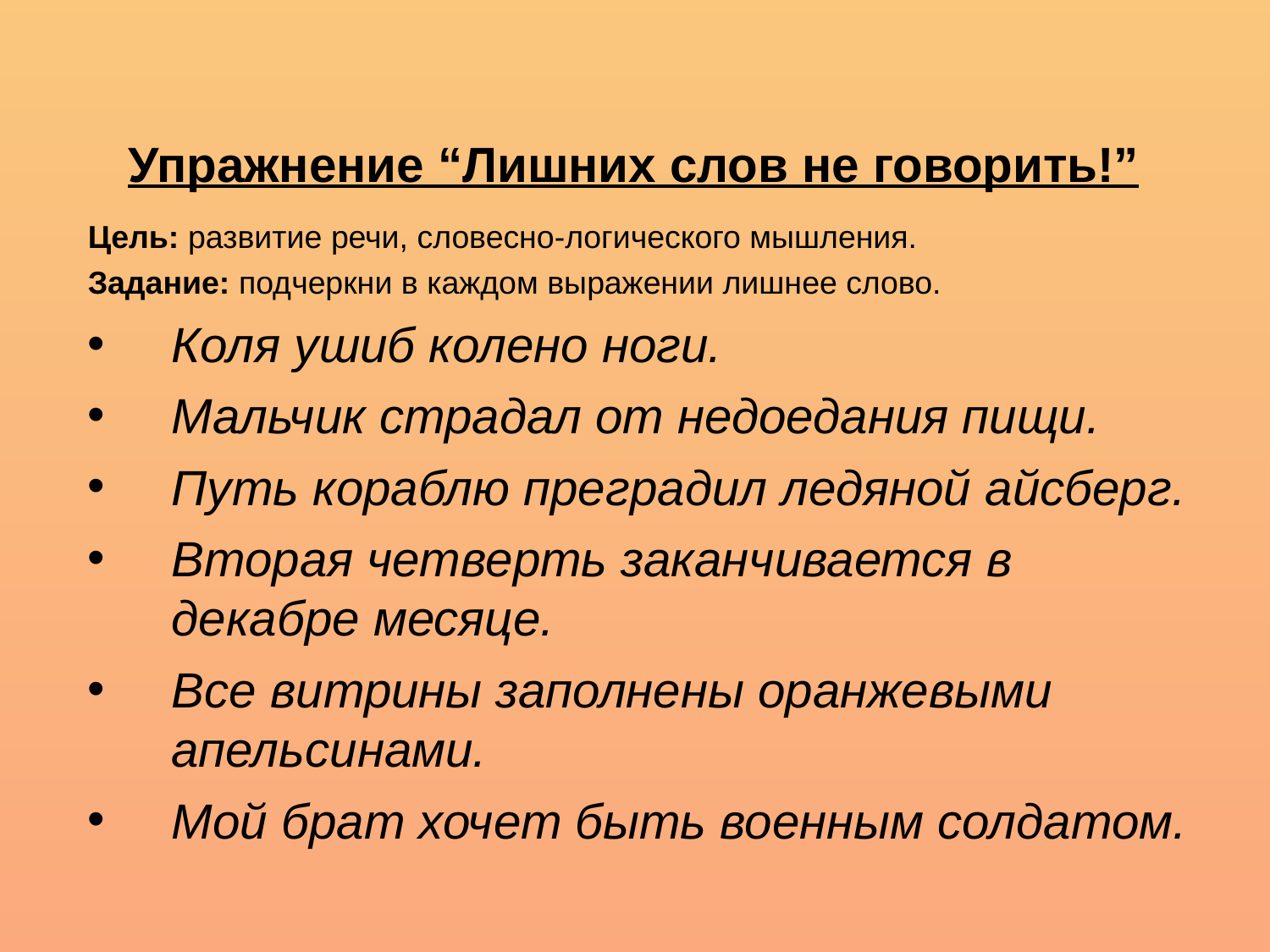

Упражнение “Лишних слов не говорить!”
Цель: развитие речи, словесно-логического мышления.
Задание: подчеркни в каждом выражении лишнее слово.
Коля ушиб колено ноги.
Мальчик страдал от недоедания пищи.
Путь кораблю преградил ледяной айсберг.
Вторая четверть заканчивается в декабре месяце.
Все витрины заполнены оранжевыми апельсинами.
Мой брат хочет быть военным солдатом.